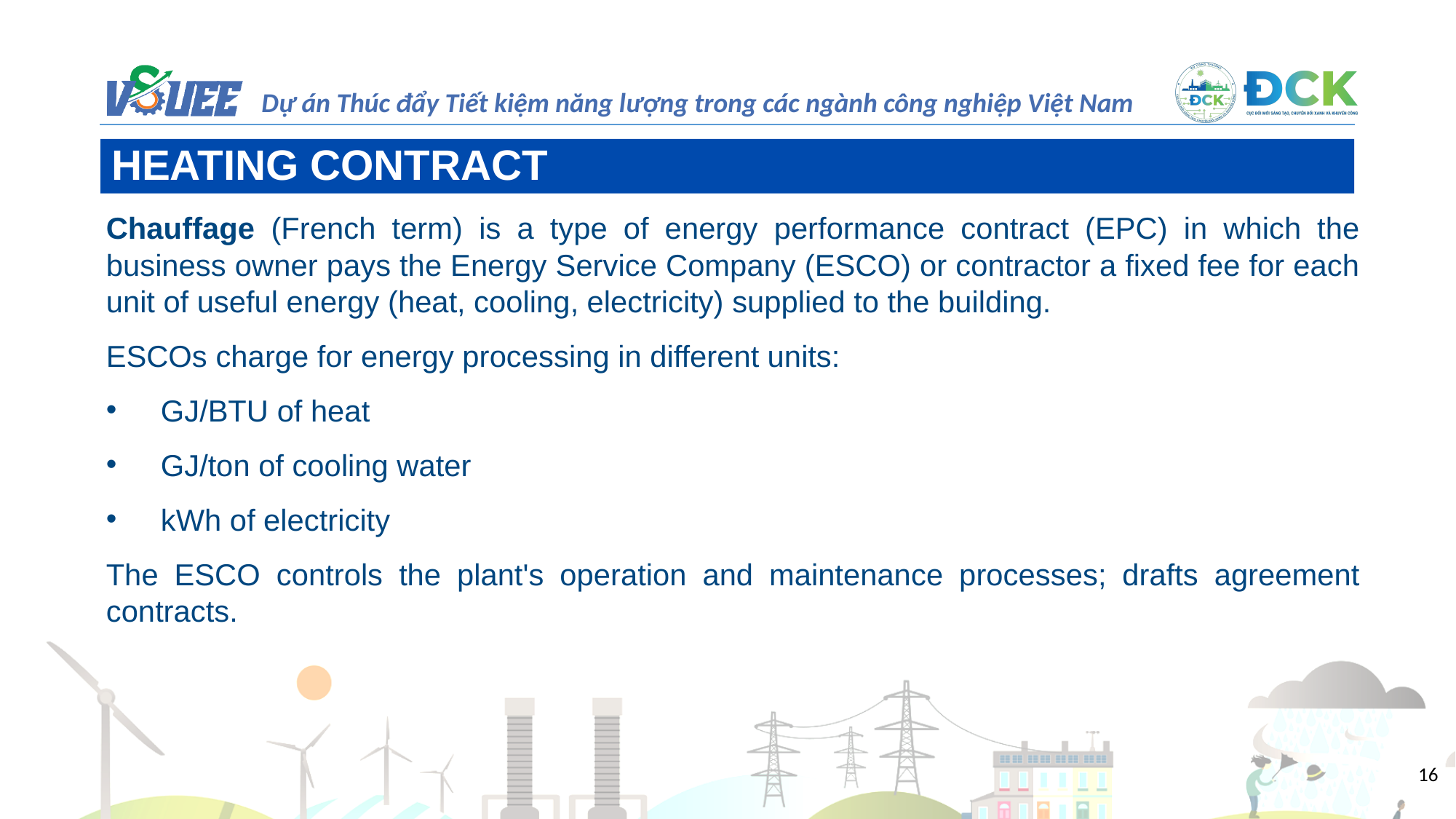

HEATING CONTRACT
Chauffage (French term) is a type of energy performance contract (EPC) in which the business owner pays the Energy Service Company (ESCO) or contractor a fixed fee for each unit of useful energy (heat, cooling, electricity) supplied to the building.
ESCOs charge for energy processing in different units:
GJ/BTU of heat
GJ/ton of cooling water
kWh of electricity
The ESCO controls the plant's operation and maintenance processes; drafts agreement contracts.
16